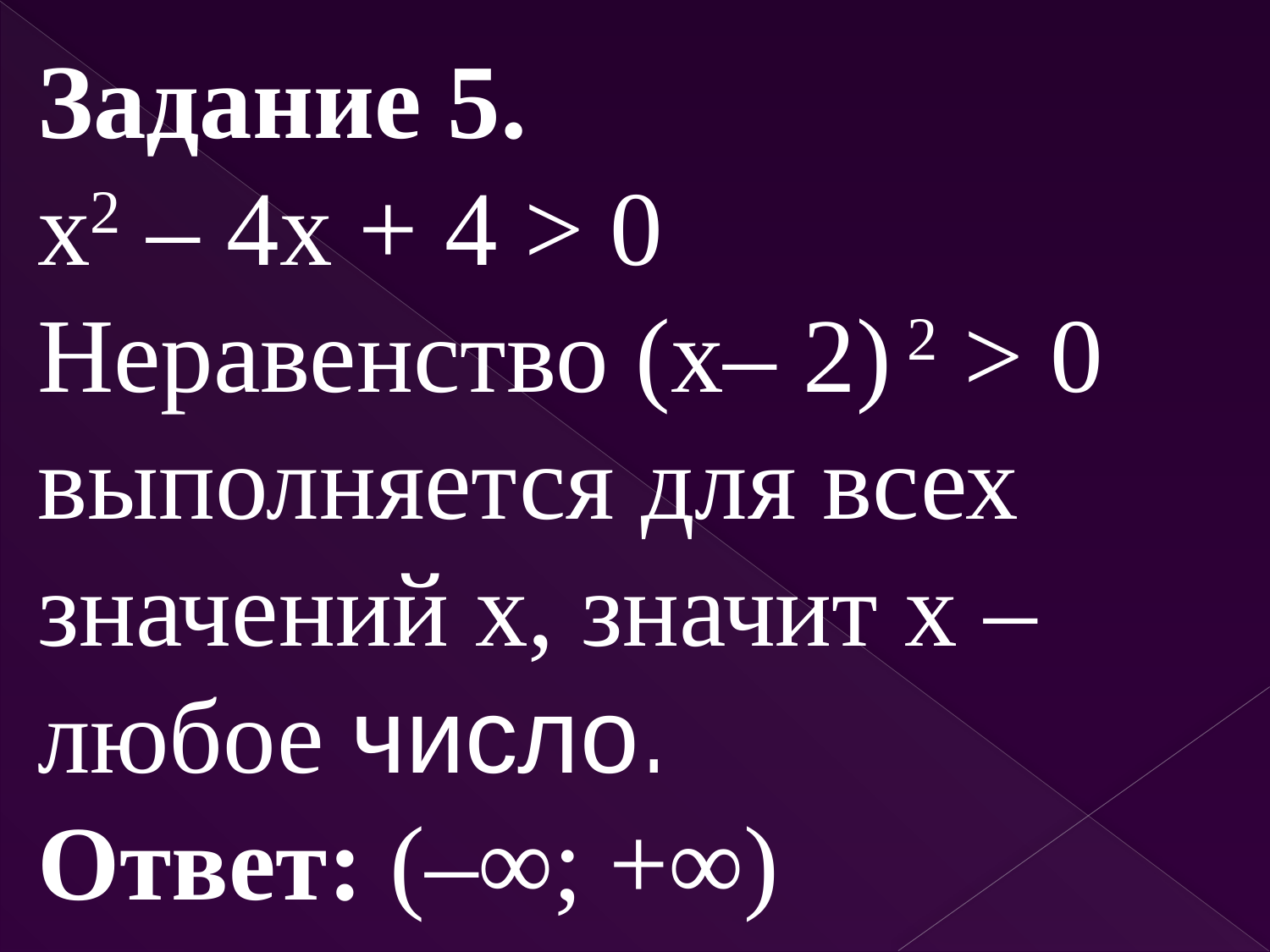

Задание 5.
х2 – 4x + 4 > 0
Неравенство (х– 2) 2 > 0 выполняется для всех значений х, значит х – любое число.
Ответ: (–∞; +∞)